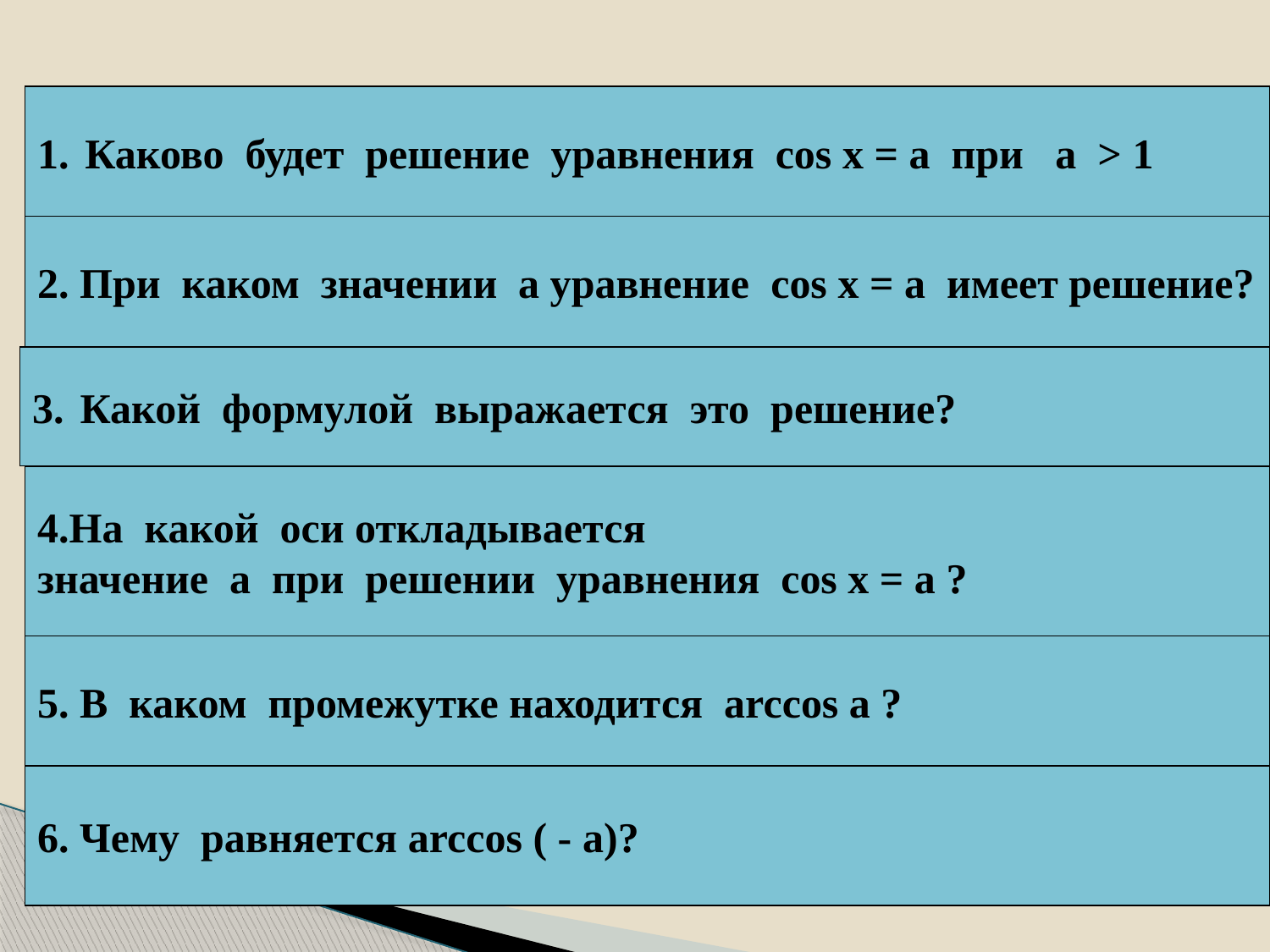

Каково  будет  решение  уравнения  cos x = a  при  ‌ а ‌ > 1
2. При  каком  значении  а уравнение  cos x = a  имеет решение?
Какой  формулой  выражается  это  решение?
4.На  какой  оси откладывается
значение  а  при  решении  уравнения  cos x = a ?
5. В  каком  промежутке находится  arccos a ?
6. Чему  равняется arccos ( - a)?